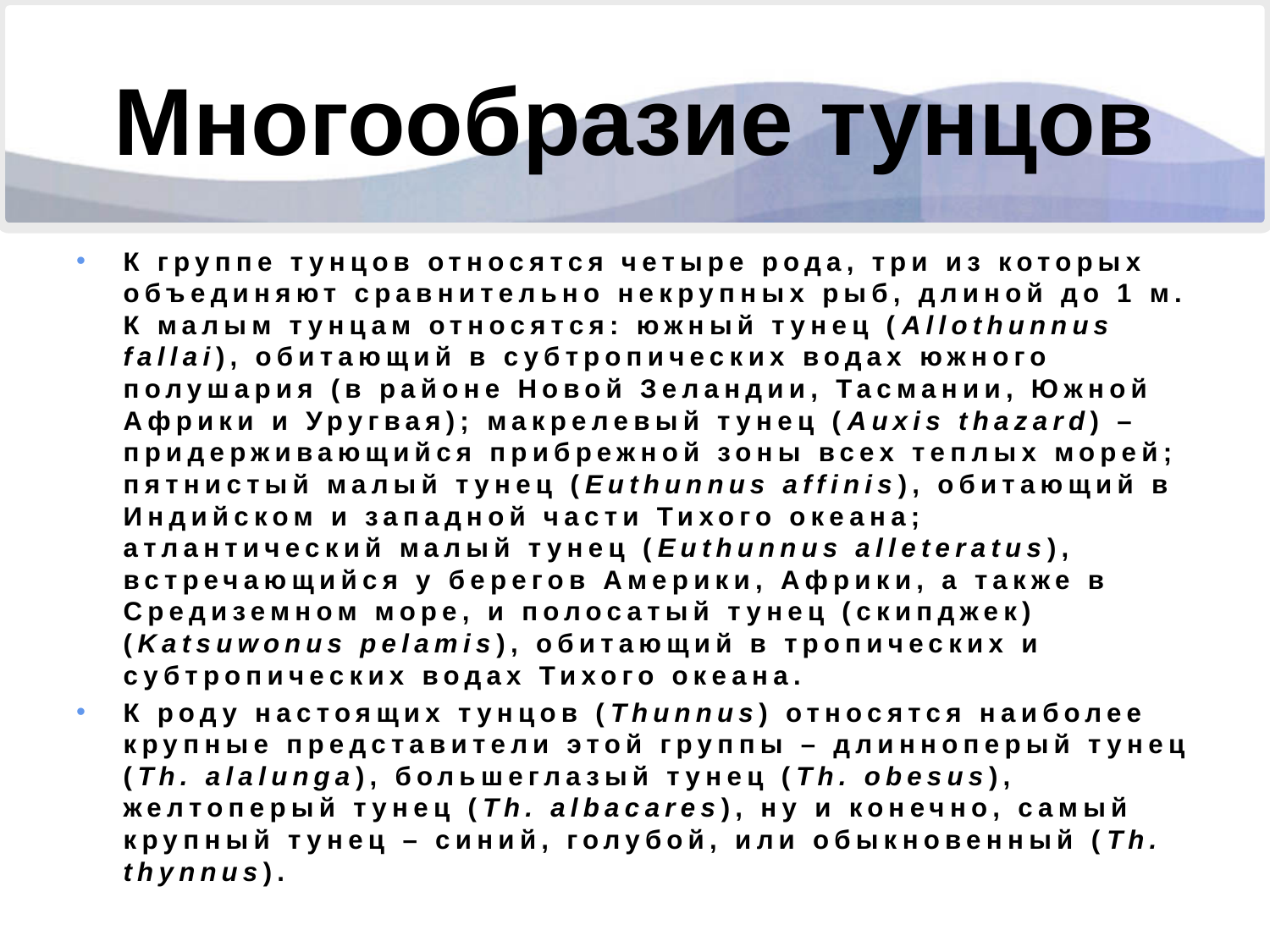

# Многообразие тунцов
К группе тунцов относятся четыре рода, три из которых объединяют сравнительно некрупных рыб, длиной до 1 м. К малым тунцам относятся: южный тунец (Allothunnus fallai), обитающий в субтропических водах южного полушария (в районе Новой Зеландии, Тасмании, Южной Африки и Уругвая); макрелевый тунец (Auxis thazard) – придерживающийся прибрежной зоны всех теплых морей; пятнистый малый тунец (Euthunnus affinis), обитающий в Индийском и западной части Тихого океана; атлантический малый тунец (Euthunnus alleteratus), встречающийся у берегов Америки, Африки, а также в Средиземном море, и полосатый тунец (скипджек) (Katsuwonus pelamis), обитающий в тропических и субтропических водах Тихого океана.
К роду настоящих тунцов (Thunnus) относятся наиболее крупные представители этой группы – длинноперый тунец (Th. аlalunga), большеглазый тунец (Th. obesus), желтоперый тунец (Th. albacares), ну и конечно, самый крупный тунец – синий, голубой, или обыкновенный (Th. thynnus).